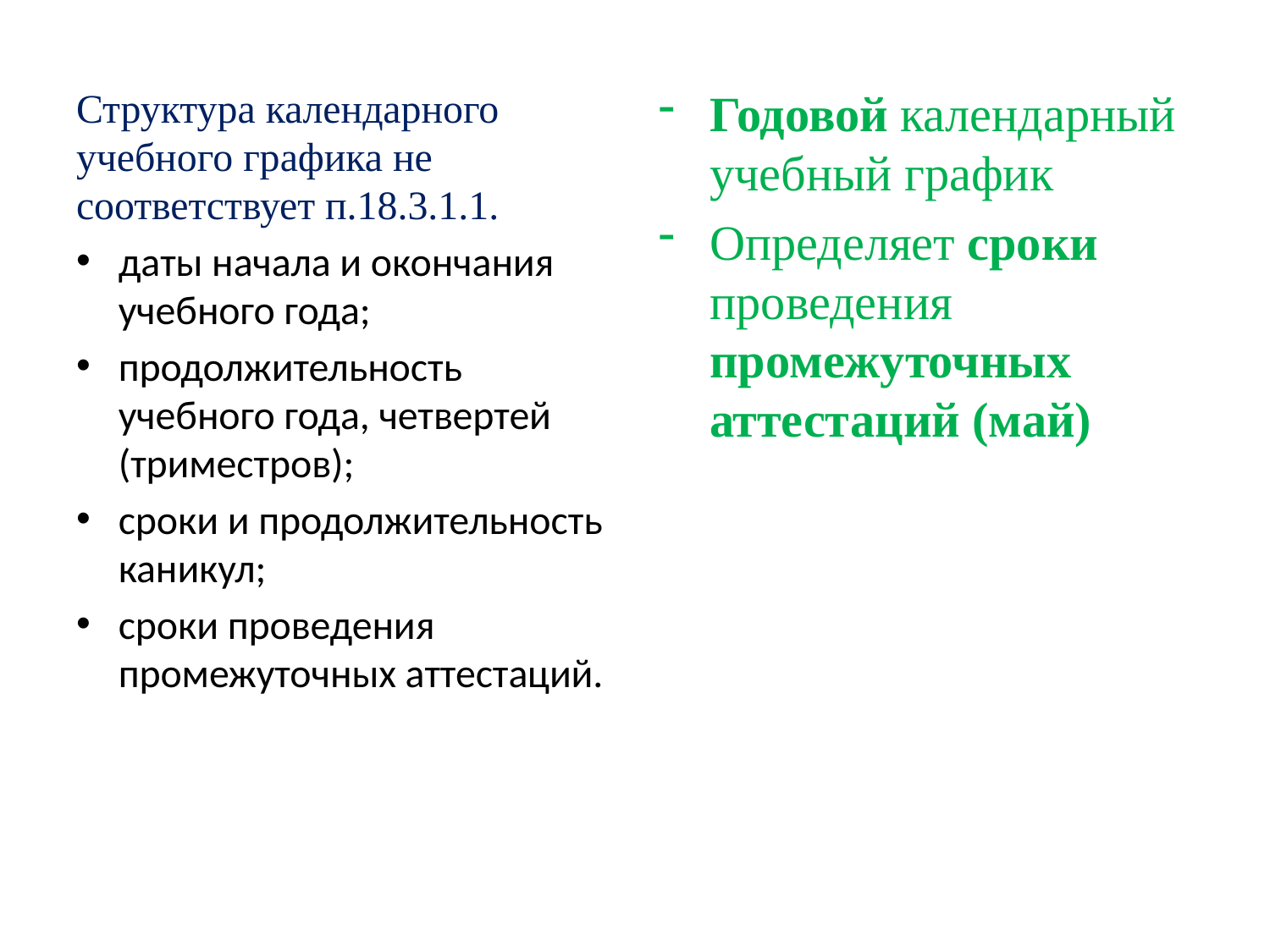

Структура календарного учебного графика не соответствует п.18.3.1.1.
даты начала и окончания учебного года;
продолжительность учебного года, четвертей (триместров);
сроки и продолжительность каникул;
сроки проведения промежуточных аттестаций.

Годовой календарный учебный график
Определяет сроки проведения промежуточных аттестаций (май)